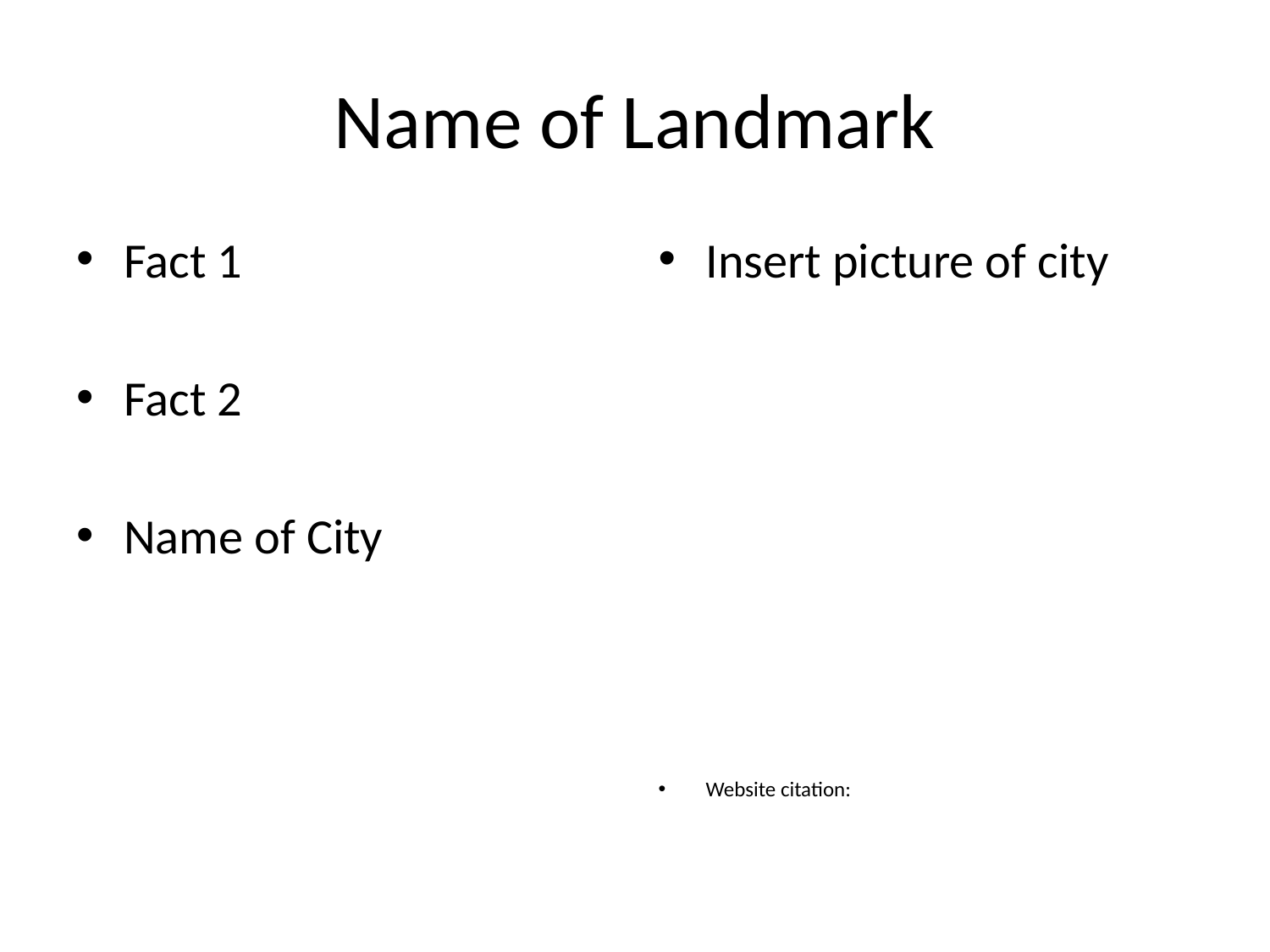

# Name of Landmark
Fact 1

Fact 2

Name of City

Insert picture of city

Website citation: